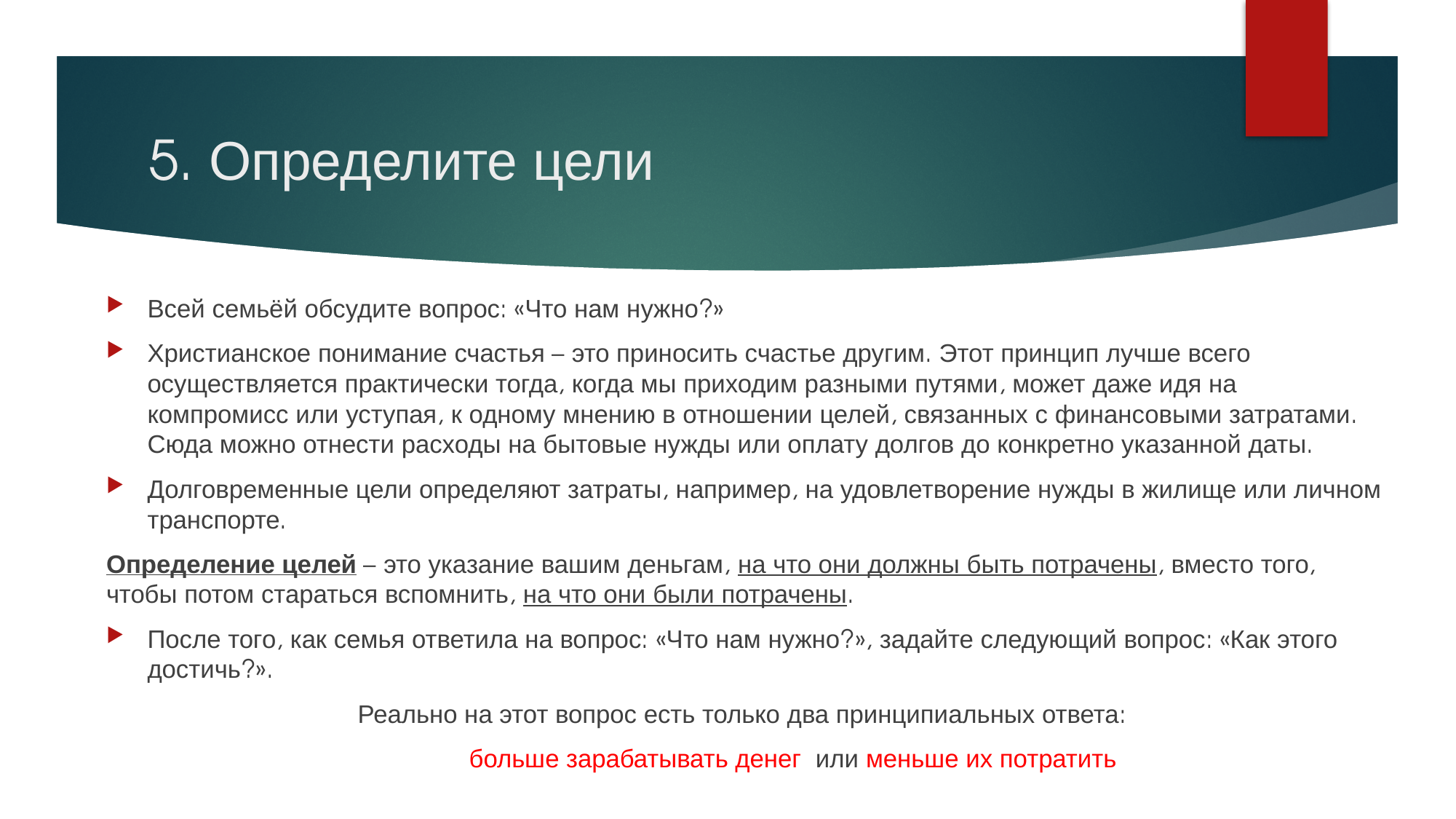

# 5. Определите цели
Всей семьёй обсудите вопрос: «Что нам нужно?»
Христианское понимание счастья – это приносить счастье другим. Этот принцип лучше всего осуществляется практически тогда, когда мы приходим разными путями, может даже идя на компромисс или уступая, к одному мнению в отношении целей, связанных с финансовыми затратами. Сюда можно отнести расходы на бытовые нужды или оплату долгов до конкретно указанной даты.
Долговременные цели определяют затраты, например, на удовлетворение нужды в жилище или личном транспорте.
Определение целей – это указание вашим деньгам, на что они должны быть потрачены, вместо того, чтобы потом стараться вспомнить, на что они были потрачены.
После того, как семья ответила на вопрос: «Что нам нужно?», задайте следующий вопрос: «Как этого достичь?».
Реально на этот вопрос есть только два принципиальных ответа:
	больше зарабатывать денег  или меньше их потратить